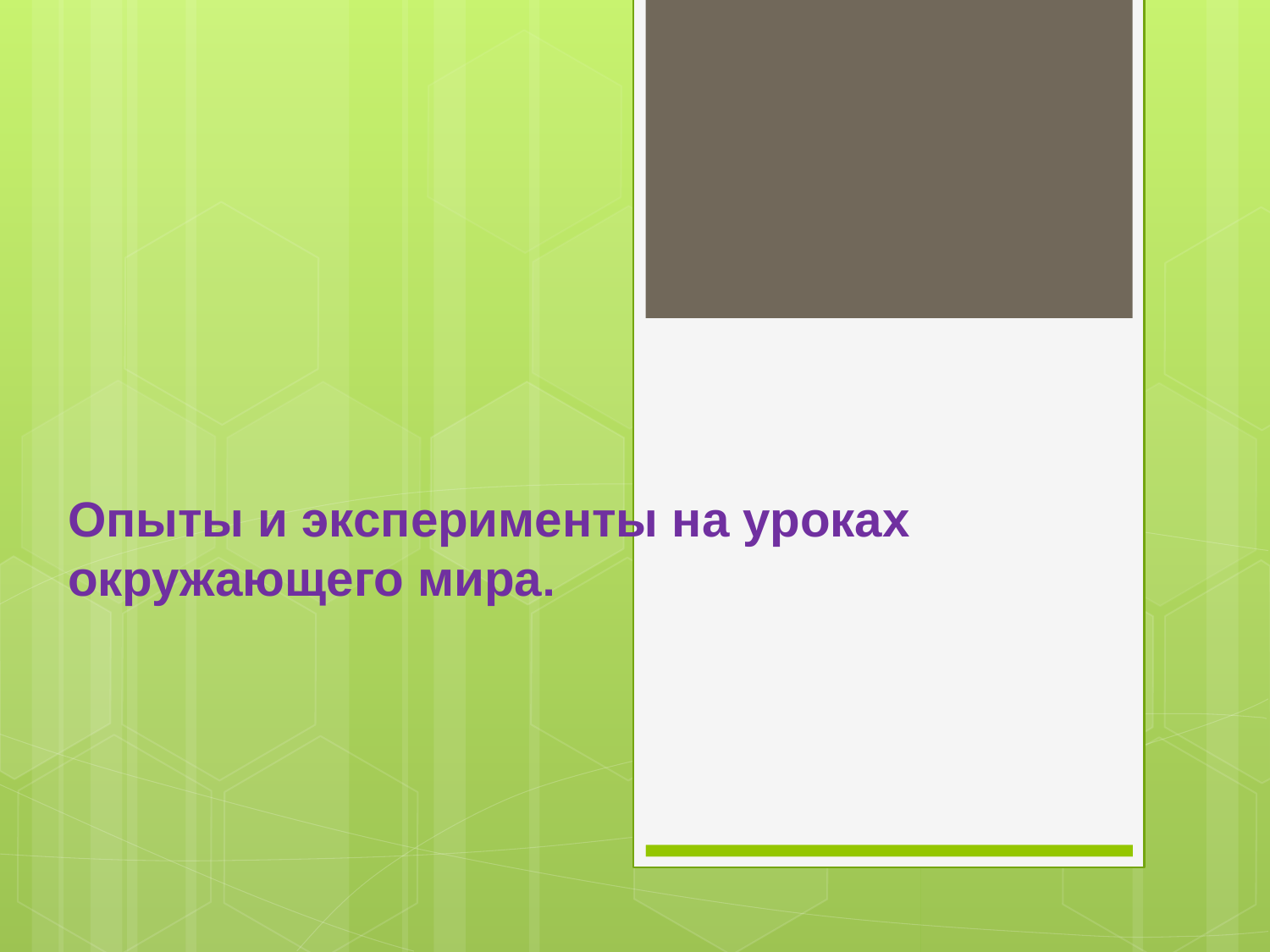

# Опыты и эксперименты на уроках окружающего мира.